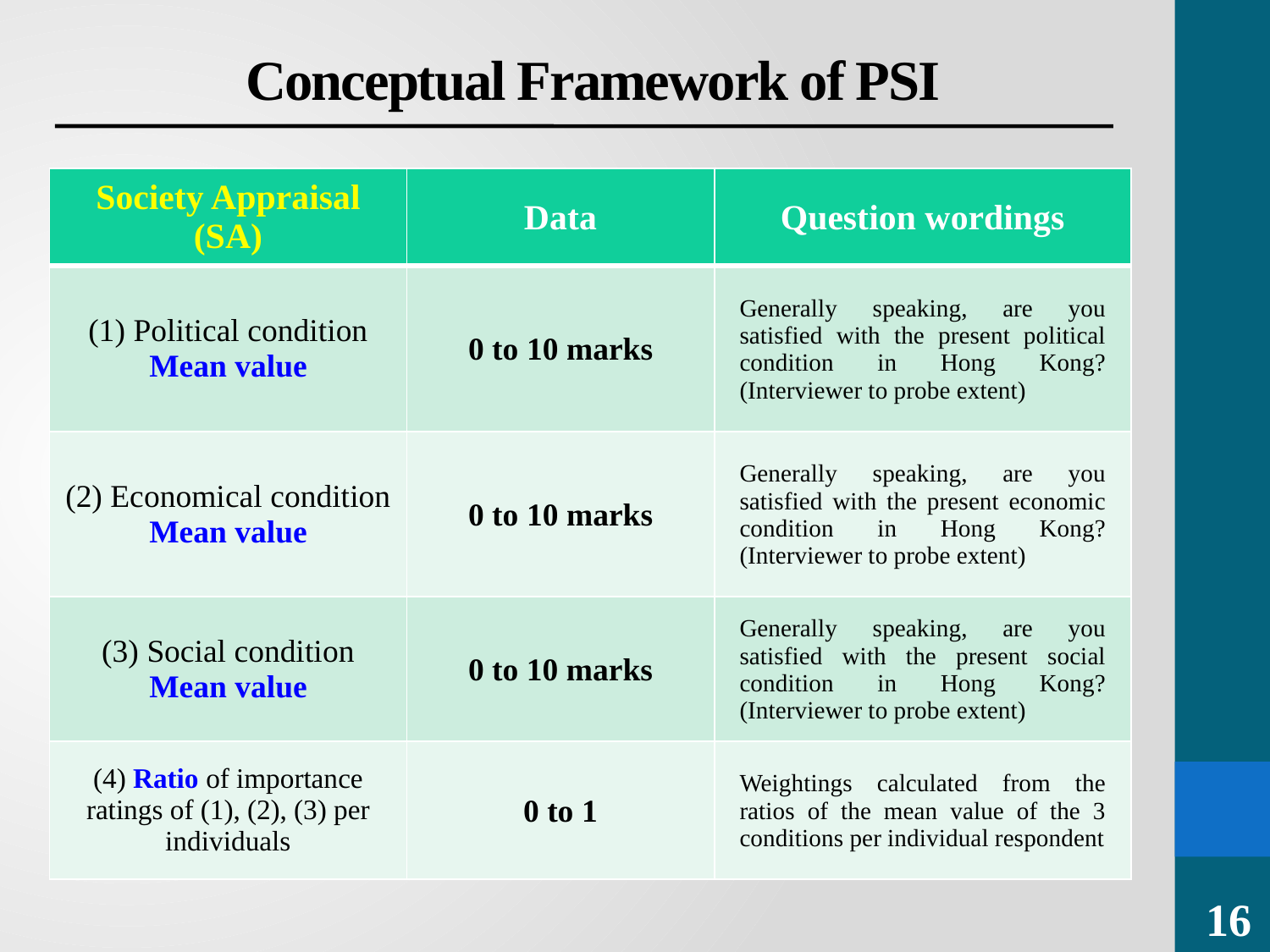

Conceptual Framework of PSI

| Society Appraisal (SA) | Data | Question wordings |
| --- | --- | --- |
| Political condition Mean value | 0 to 10 marks | Generally speaking, are you satisfied with the present political condition in Hong Kong? (Interviewer to probe extent) |
| (2) Economical condition Mean value | 0 to 10 marks | Generally speaking, are you satisfied with the present economic condition in Hong Kong? (Interviewer to probe extent) |
| (3) Social condition Mean value | 0 to 10 marks | Generally speaking, are you satisfied with the present social condition in Hong Kong? (Interviewer to probe extent) |
| (4) Ratio of importance ratings of (1), (2), (3) per individuals | 0 to 1 | Weightings calculated from the ratios of the mean value of the 3 conditions per individual respondent |
16